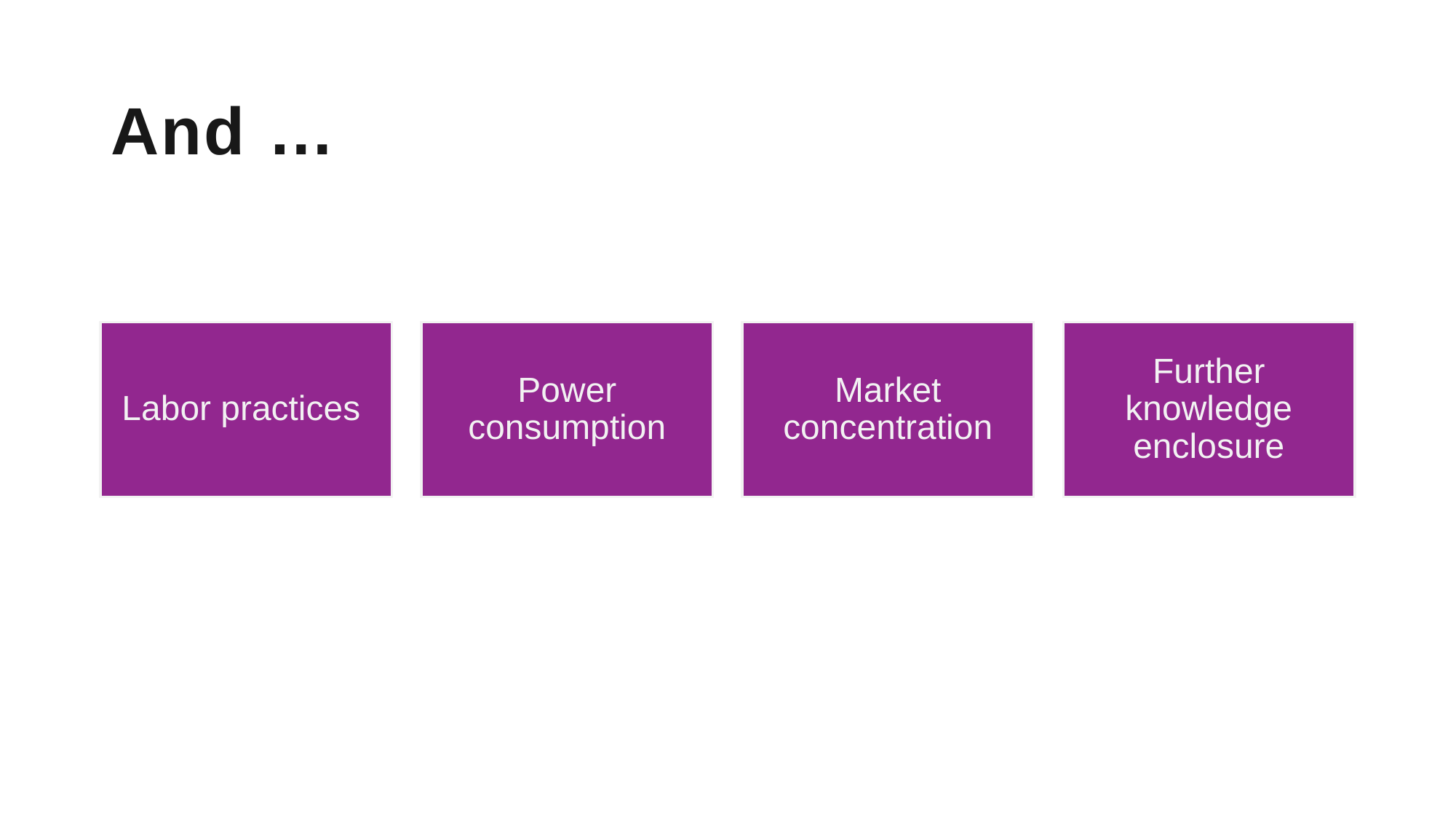

# And …

Labor practices

Power consumption

Market concentration

Further knowledge enclosure